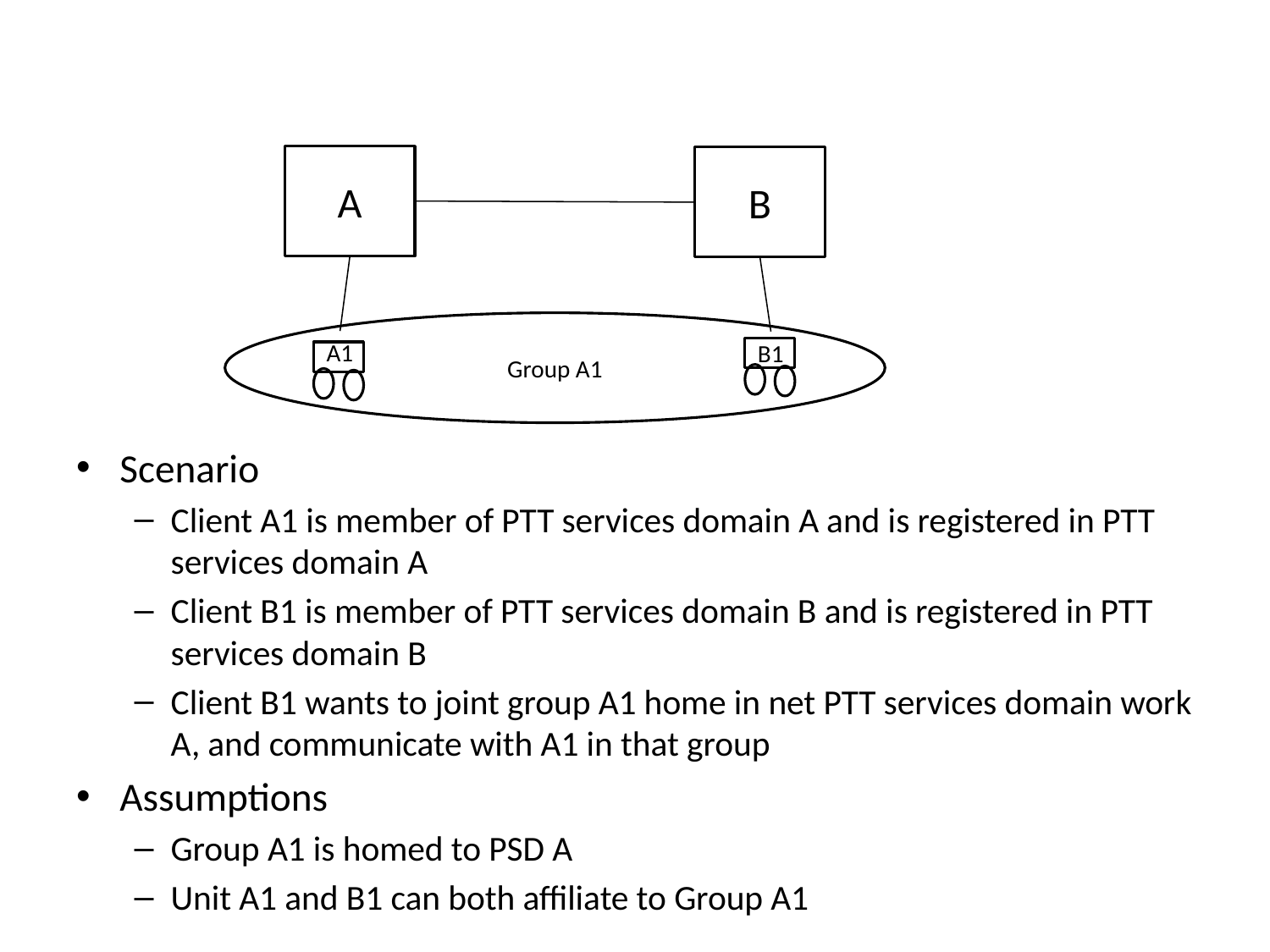

#
A
B
Group A1
A1
B1

Scenario
Client A1 is member of PTT services domain A and is registered in PTT services domain A
Client B1 is member of PTT services domain B and is registered in PTT services domain B
Client B1 wants to joint group A1 home in net PTT services domain work A, and communicate with A1 in that group
Assumptions
Group A1 is homed to PSD A
Unit A1 and B1 can both affiliate to Group A1